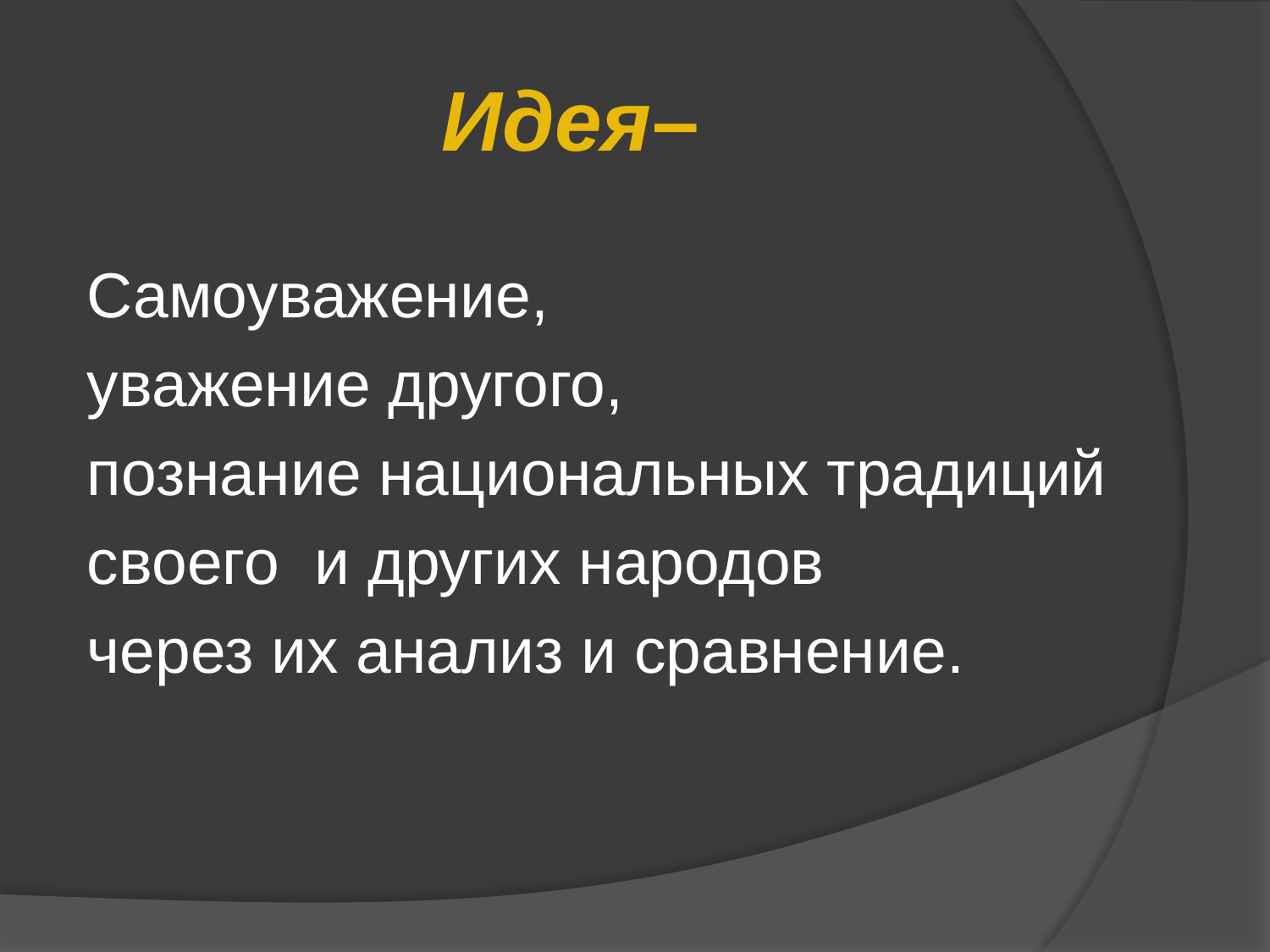

# Идея–
Самоуважение,
уважение другого,
познание национальных традиций
своего  и других народов
через их анализ и сравнение.